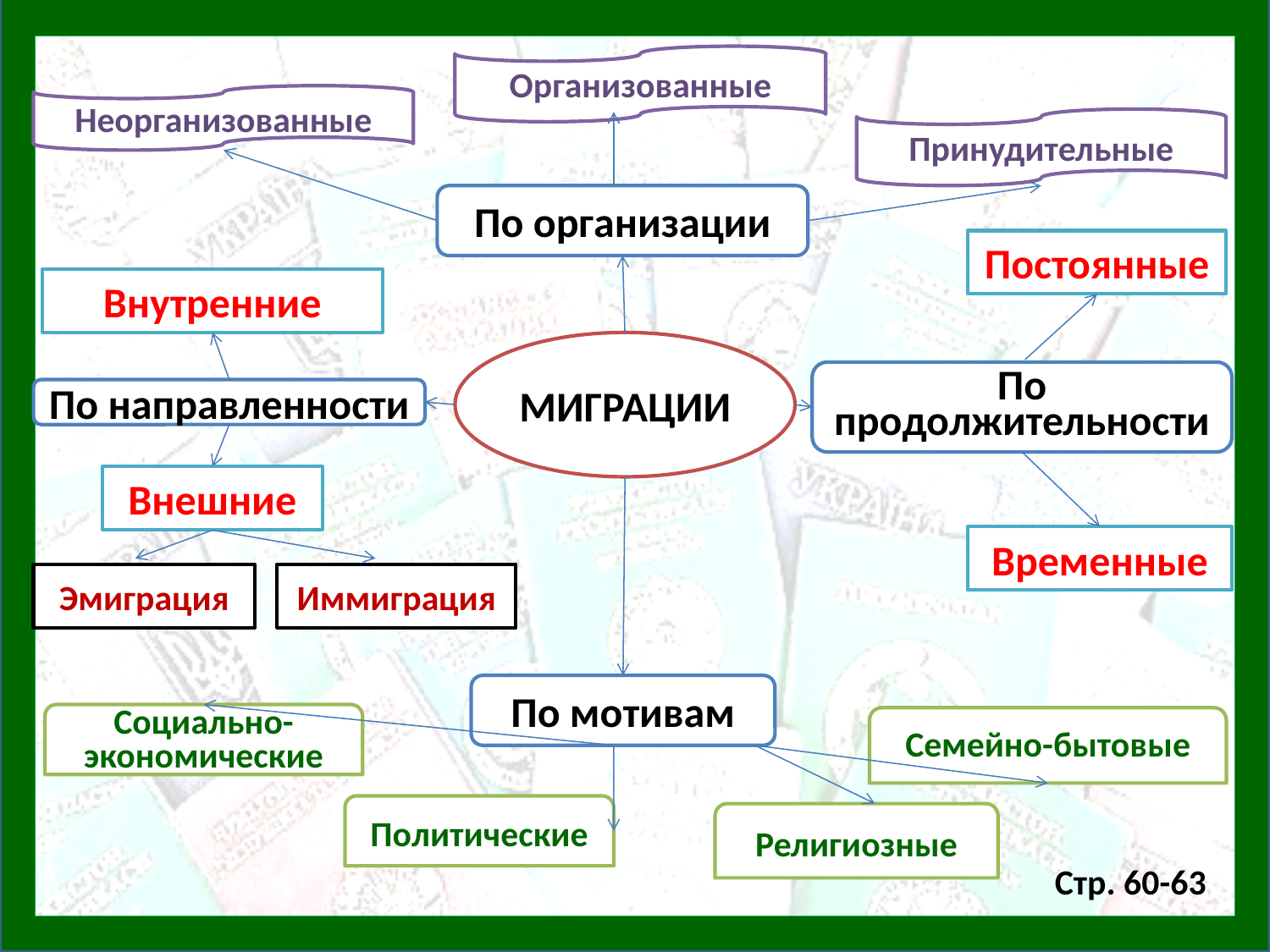

Организованные
Неорганизованные
Принудительные
По организации
Постоянные
Внутренние
МИГРАЦИИ
По продолжительности
По направленности
Внешние
Временные
Эмиграция
Иммиграция
По мотивам
Социально-экономические
Семейно-бытовые
Политические
Религиозные
Стр. 60-63